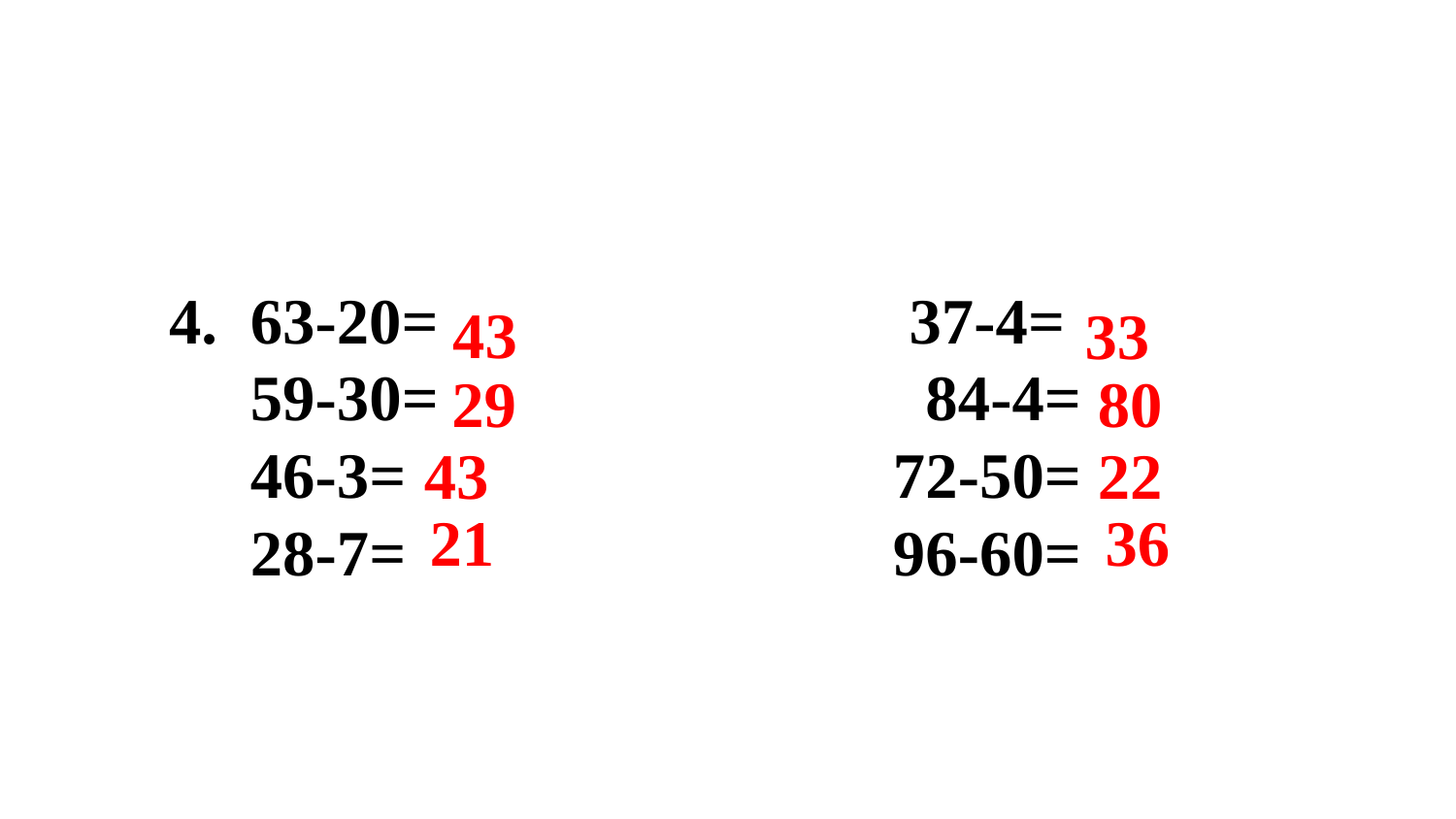

4.  63-20=                             37-4=
     59-30=                              84-4=
     46-3=                              72-50=
     28-7=                              96-60=
43
33
29
80
43
22
21
36